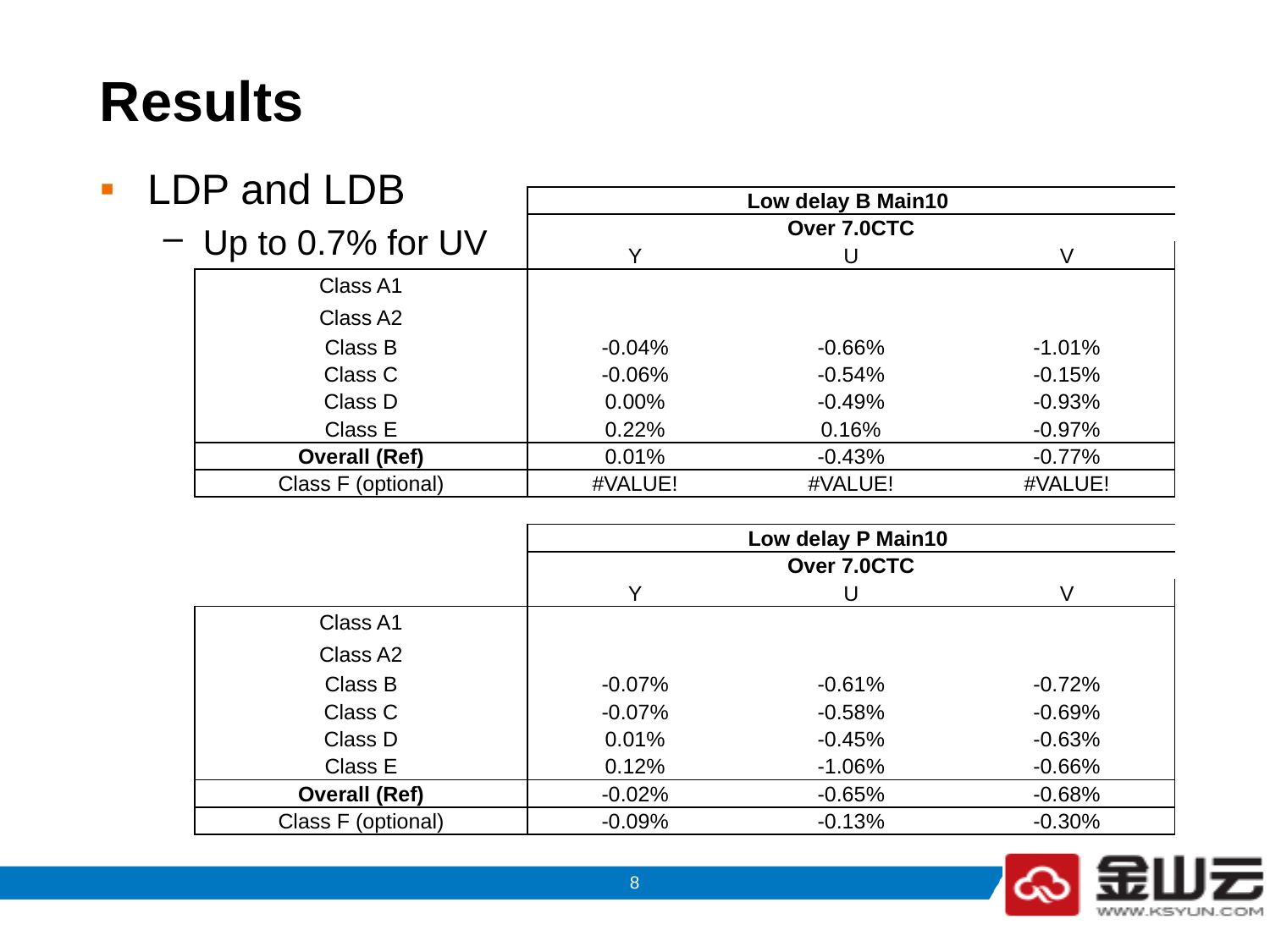

# Results
LDP and LDB
Up to 0.7% for UV
|  | Low delay B Main10 |  |  |
| --- | --- | --- | --- |
|  | Over 7.0CTC |  |  |
|  | Y | U | V |
| Class A1 |  |  |  |
| Class A2 |  |  |  |
| Class B | -0.04% | -0.66% | -1.01% |
| Class C | -0.06% | -0.54% | -0.15% |
| Class D | 0.00% | -0.49% | -0.93% |
| Class E | 0.22% | 0.16% | -0.97% |
| Overall (Ref) | 0.01% | -0.43% | -0.77% |
| Class F (optional) | #VALUE! | #VALUE! | #VALUE! |
|  |  |  |  |
|  | Low delay P Main10 |  |  |
|  | Over 7.0CTC |  |  |
|  | Y | U | V |
| Class A1 |  |  |  |
| Class A2 |  |  |  |
| Class B | -0.07% | -0.61% | -0.72% |
| Class C | -0.07% | -0.58% | -0.69% |
| Class D | 0.01% | -0.45% | -0.63% |
| Class E | 0.12% | -1.06% | -0.66% |
| Overall (Ref) | -0.02% | -0.65% | -0.68% |
| Class F (optional) | -0.09% | -0.13% | -0.30% |
8